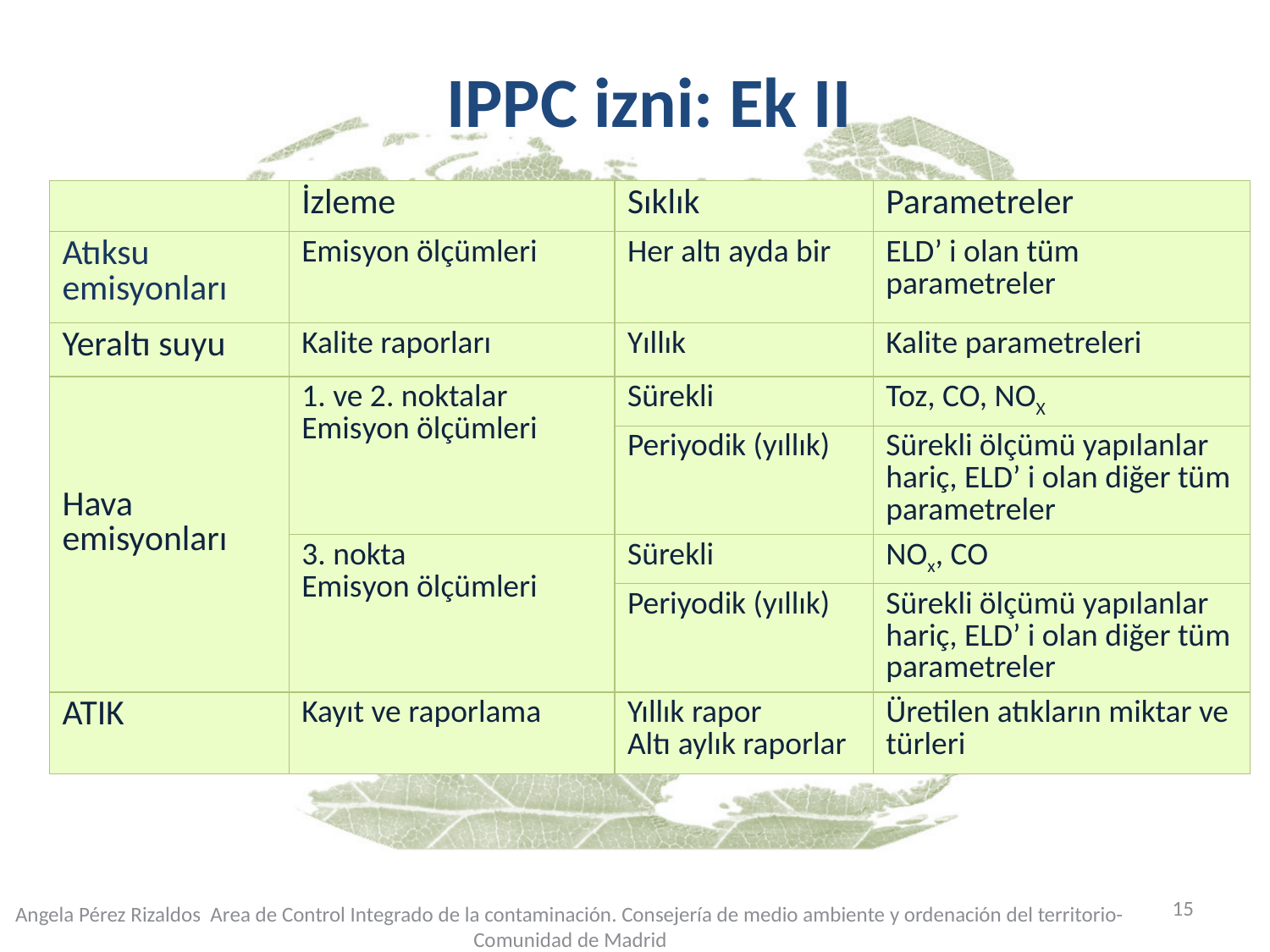

IPPC izni: Ek II
|  | İzleme | Sıklık | Parametreler |
| --- | --- | --- | --- |
| Atıksu emisyonları | Emisyon ölçümleri | Her altı ayda bir | ELD’ i olan tüm parametreler |
| Yeraltı suyu | Kalite raporları | Yıllık | Kalite parametreleri |
| Hava emisyonları | 1. ve 2. noktalar Emisyon ölçümleri | Sürekli | Toz, CO, NOX |
|  |  | Periyodik (yıllık) | Sürekli ölçümü yapılanlar hariç, ELD’ i olan diğer tüm parametreler |
|  | 3. nokta Emisyon ölçümleri | Sürekli | NOx, CO |
|  |  | Periyodik (yıllık) | Sürekli ölçümü yapılanlar hariç, ELD’ i olan diğer tüm parametreler |
| ATIK | Kayıt ve raporlama | Yıllık rapor Altı aylık raporlar | Üretilen atıkların miktar ve türleri |
15
Angela Pérez Rizaldos  Area de Control Integrado de la contaminación. Consejería de medio ambiente y ordenación del territorio- Comunidad de Madrid